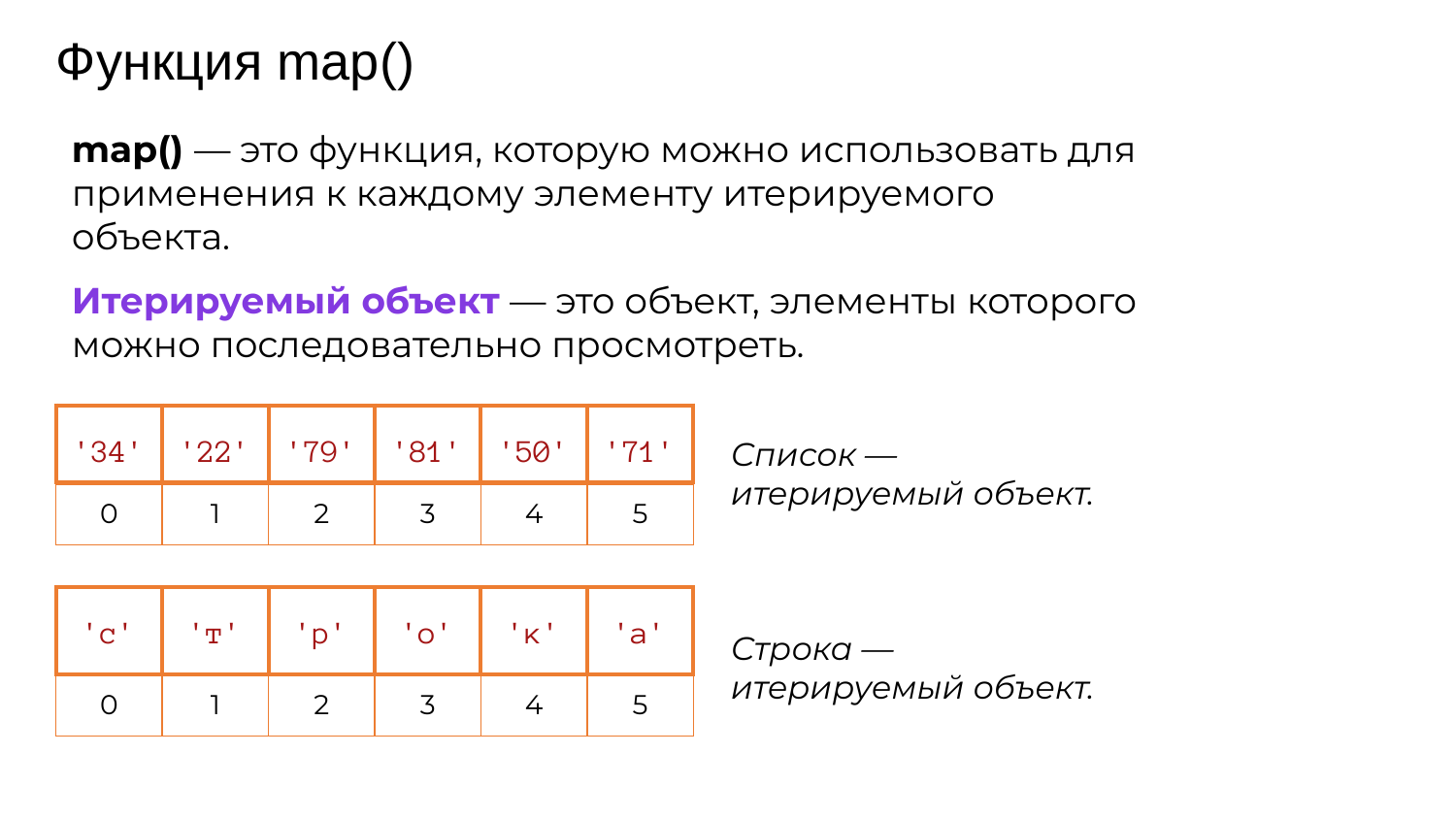

Функция map()
map() — это функция, которую можно использовать для применения к каждому элементу итерируемого объекта.
Итерируемый объект — это объект, элементы которого можно последовательно просмотреть.
| '34' | '22' | '79' | '81' | '50' | '71' |
| --- | --- | --- | --- | --- | --- |
| 0 | 1 | 2 | 3 | 4 | 5 |
Список — итерируемый объект.
| 'с' | 'т' | 'р' | 'о' | 'к' | 'а' |
| --- | --- | --- | --- | --- | --- |
| 0 | 1 | 2 | 3 | 4 | 5 |
Строка — итерируемый объект.